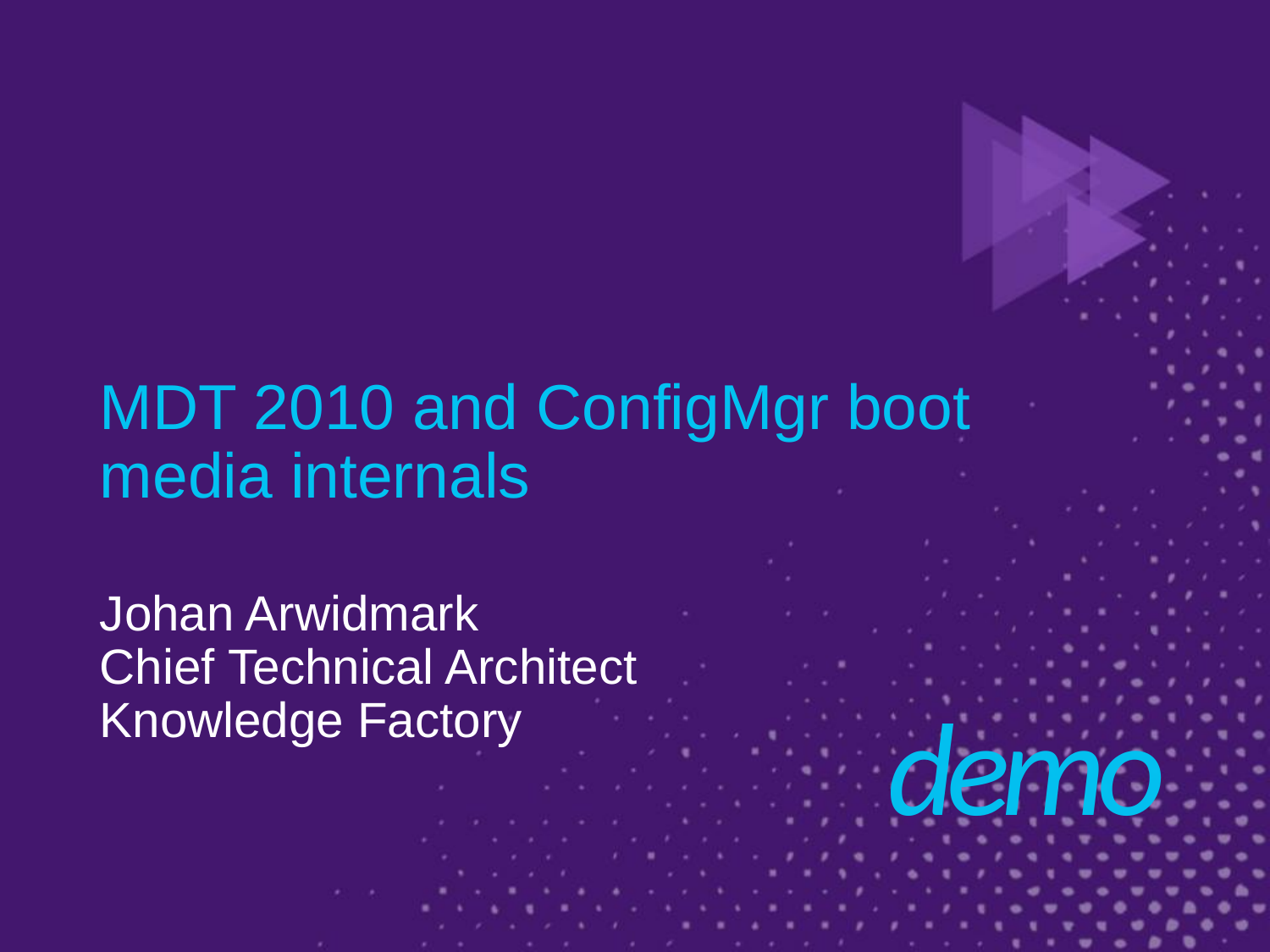

# MDT 2010 and ConfigMgr boot media internals
Johan Arwidmark
Chief Technical Architect
Knowledge Factory
demo